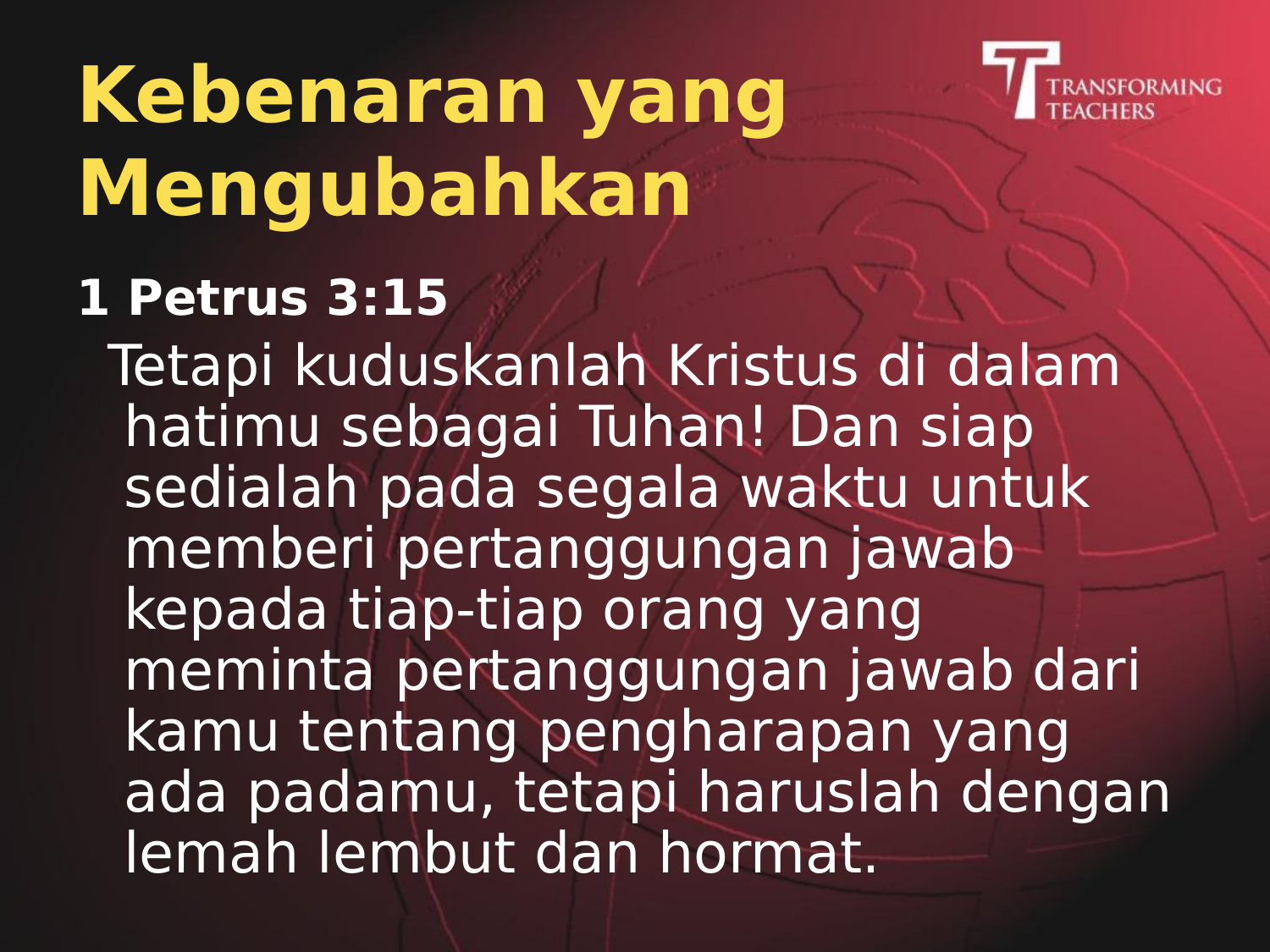

# Kebenaran yang Mengubahkan
1 Petrus 3:15
  Tetapi kuduskanlah Kristus di dalam hatimu sebagai Tuhan! Dan siap sedialah pada segala waktu untuk memberi pertanggungan jawab kepada tiap-tiap orang yang meminta pertanggungan jawab dari kamu tentang pengharapan yang ada padamu, tetapi haruslah dengan lemah lembut dan hormat.